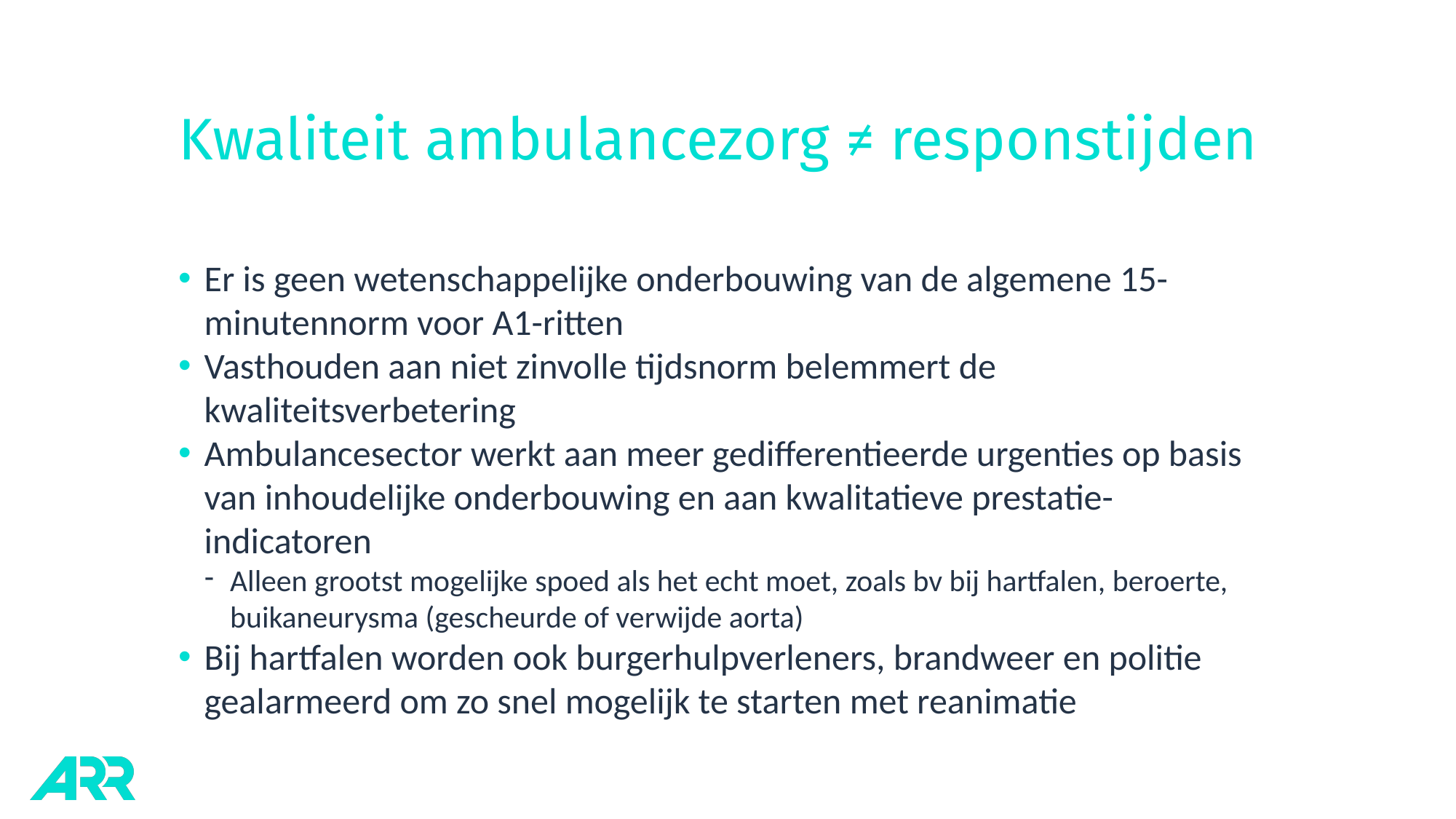

# Kwaliteit ambulancezorg ≠ responstijden
Er is geen wetenschappelijke onderbouwing van de algemene 15-minutennorm voor A1-ritten
Vasthouden aan niet zinvolle tijdsnorm belemmert de kwaliteitsverbetering
Ambulancesector werkt aan meer gedifferentieerde urgenties op basis van inhoudelijke onderbouwing en aan kwalitatieve prestatie-indicatoren
Alleen grootst mogelijke spoed als het echt moet, zoals bv bij hartfalen, beroerte, buikaneurysma (gescheurde of verwijde aorta)
Bij hartfalen worden ook burgerhulpverleners, brandweer en politie gealarmeerd om zo snel mogelijk te starten met reanimatie